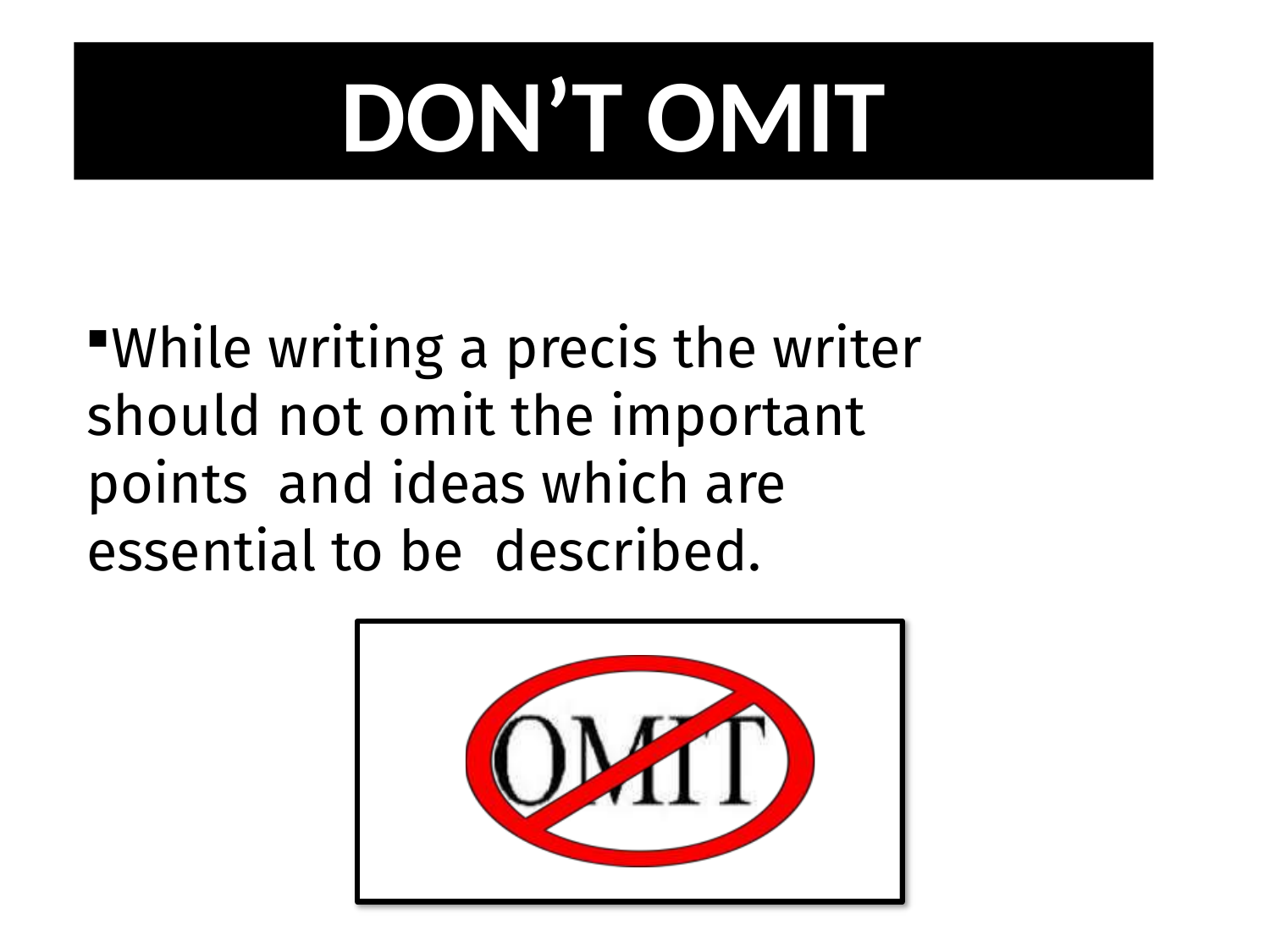

DON’T OMIT
While writing a precis the writer  should not omit the important points  and ideas which are essential to be  described.